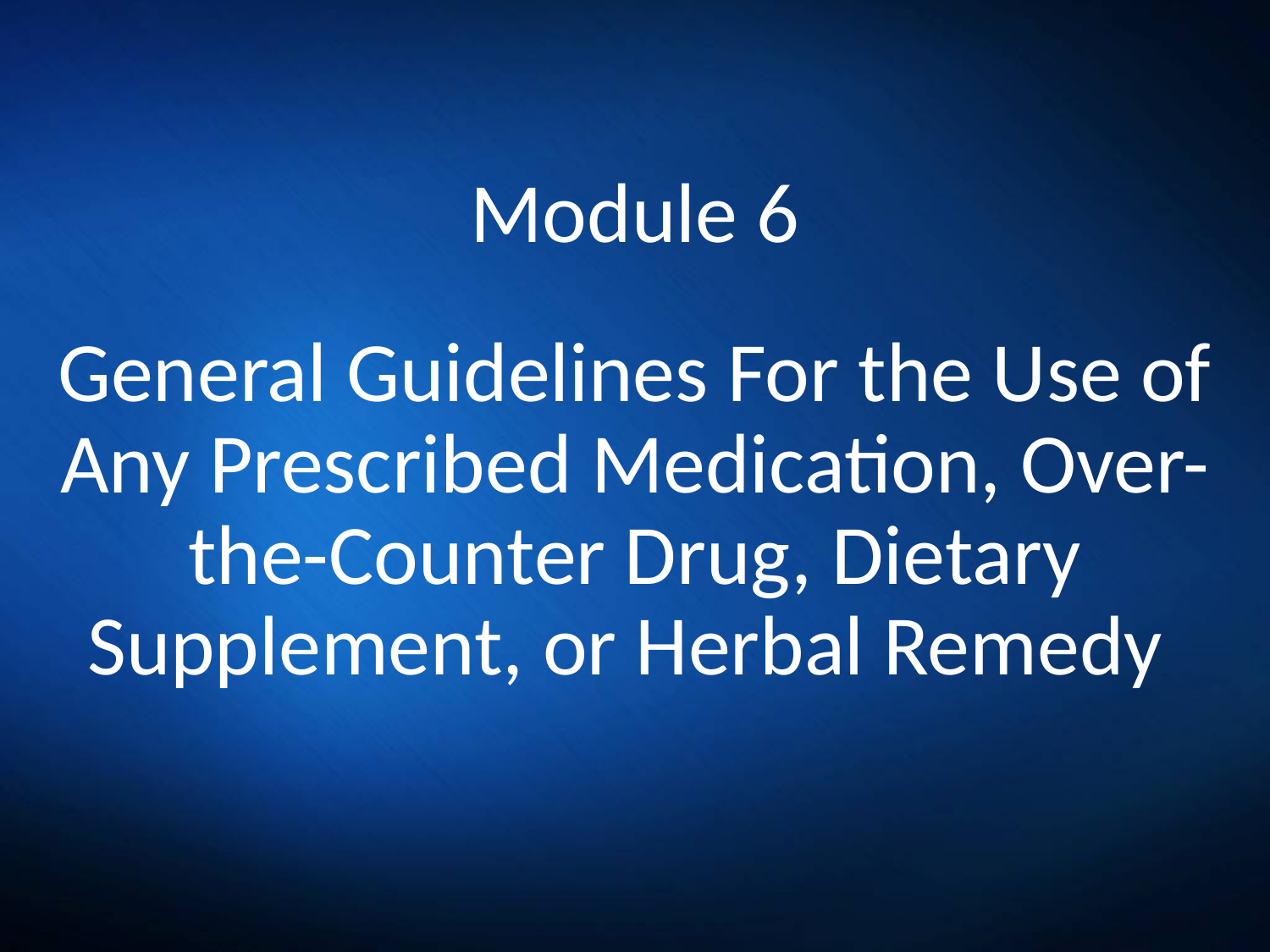

Module 6

General Guidelines For the Use of Any Prescribed Medication, Over-the-Counter Drug, Dietary Supplement, or Herbal Remedy